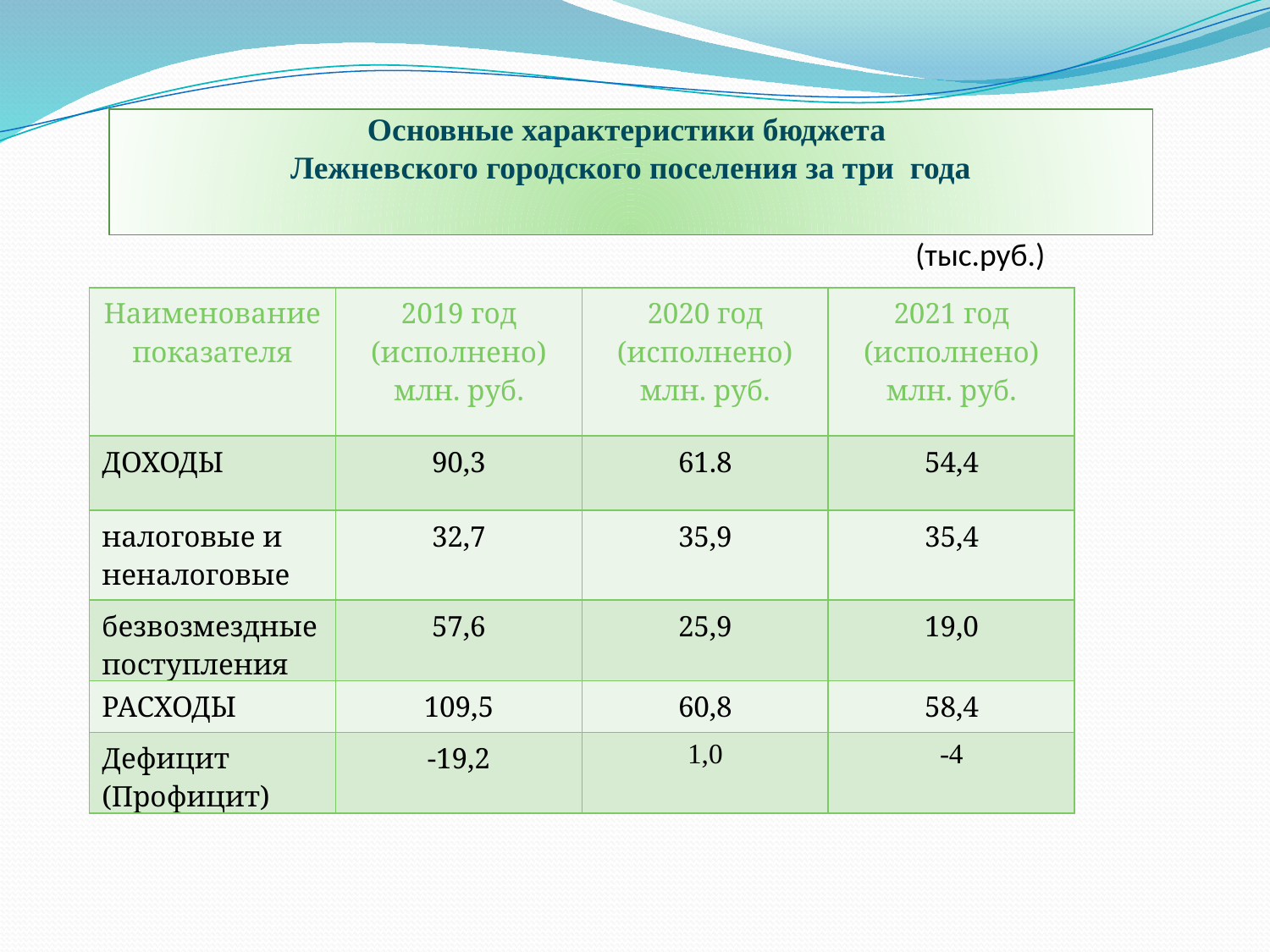

Основные характеристики бюджета
Лежневского городского поселения за три  года
(тыс.руб.)
| Наименование показателя | 2019 год (исполнено) млн. руб. | 2020 год (исполнено) млн. руб. | 2021 год (исполнено) млн. руб. |
| --- | --- | --- | --- |
| ДОХОДЫ | 90,3 | 61.8 | 54,4 |
| налоговые и неналоговые | 32,7 | 35,9 | 35,4 |
| безвозмездные поступления | 57,6 | 25,9 | 19,0 |
| РАСХОДЫ | 109,5 | 60,8 | 58,4 |
| Дефицит (Профицит) | -19,2 | 1,0 | -4 |